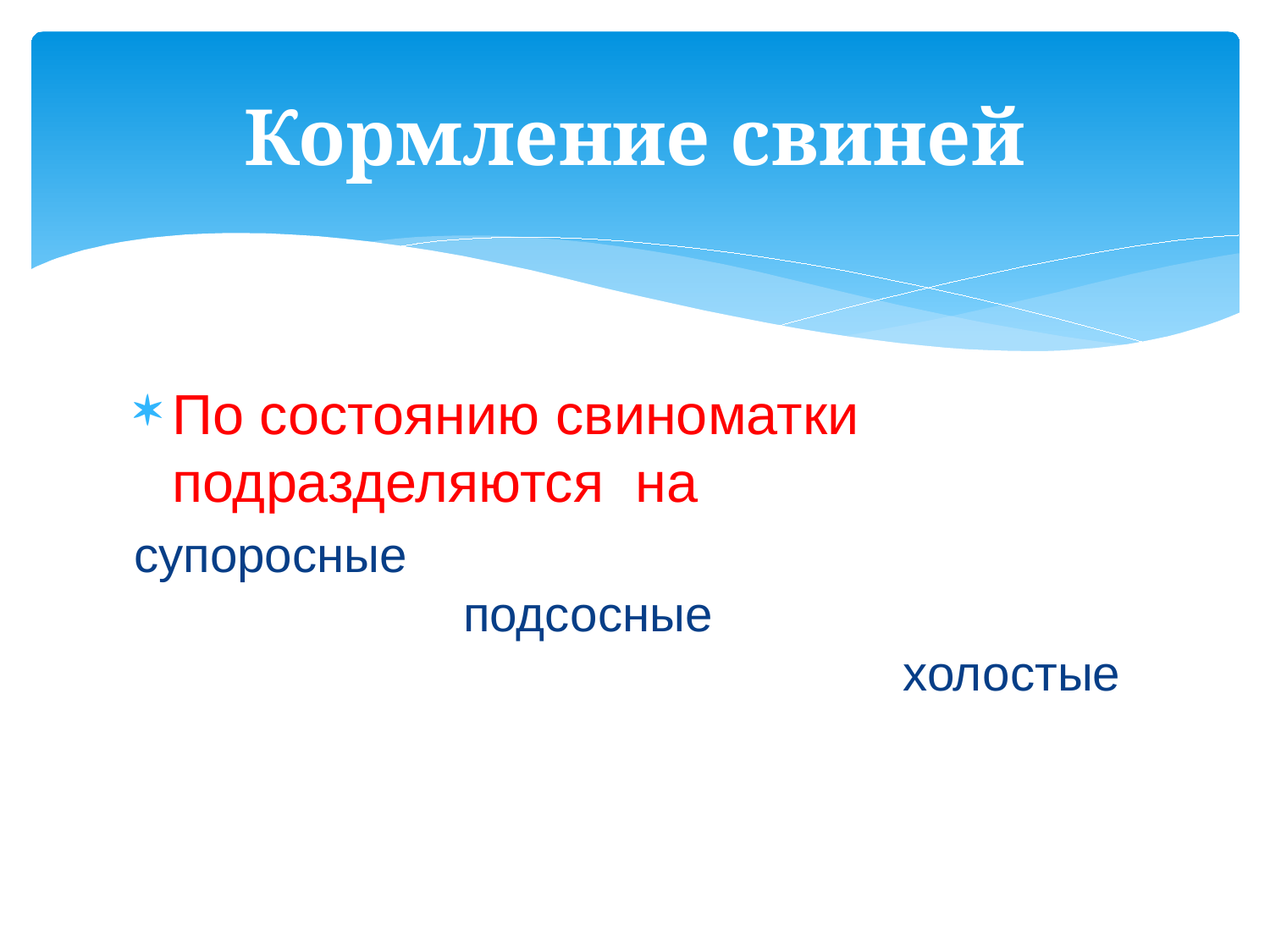

# Кормление свиней
По состоянию свиноматки подразделяются  на
супоросные                                                                              подсосные                                                                                       холостые